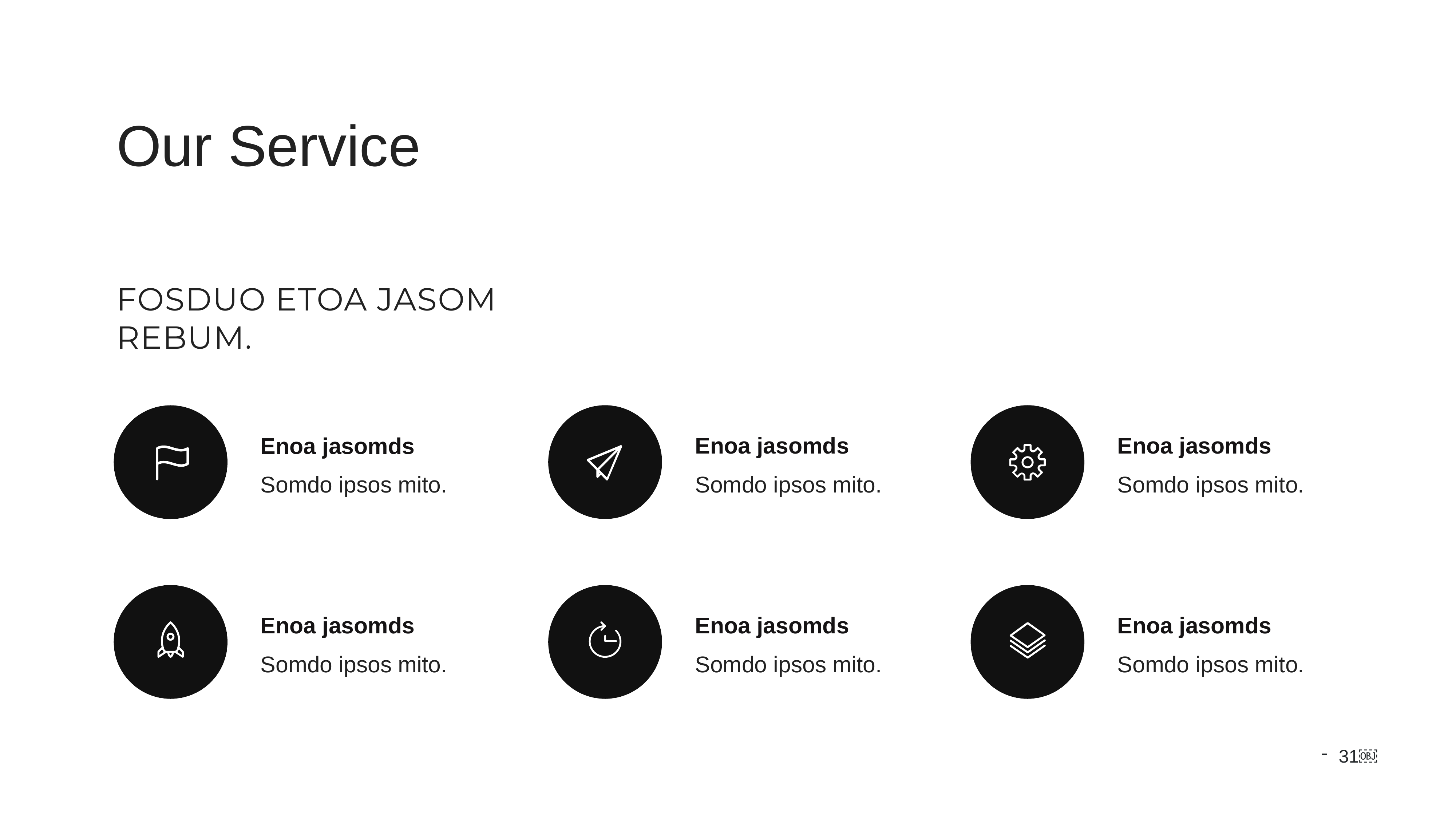

Our Service
Fosduo etoa jasom rebum.

Enoa jasomds
Enoa jasomds
Enoa jasomds

Somdo ipsos mito.
Somdo ipsos mito.
Somdo ipsos mito.

Enoa jasomds
Enoa jasomds
Enoa jasomds

Somdo ipsos mito.
Somdo ipsos mito.
Somdo ipsos mito.